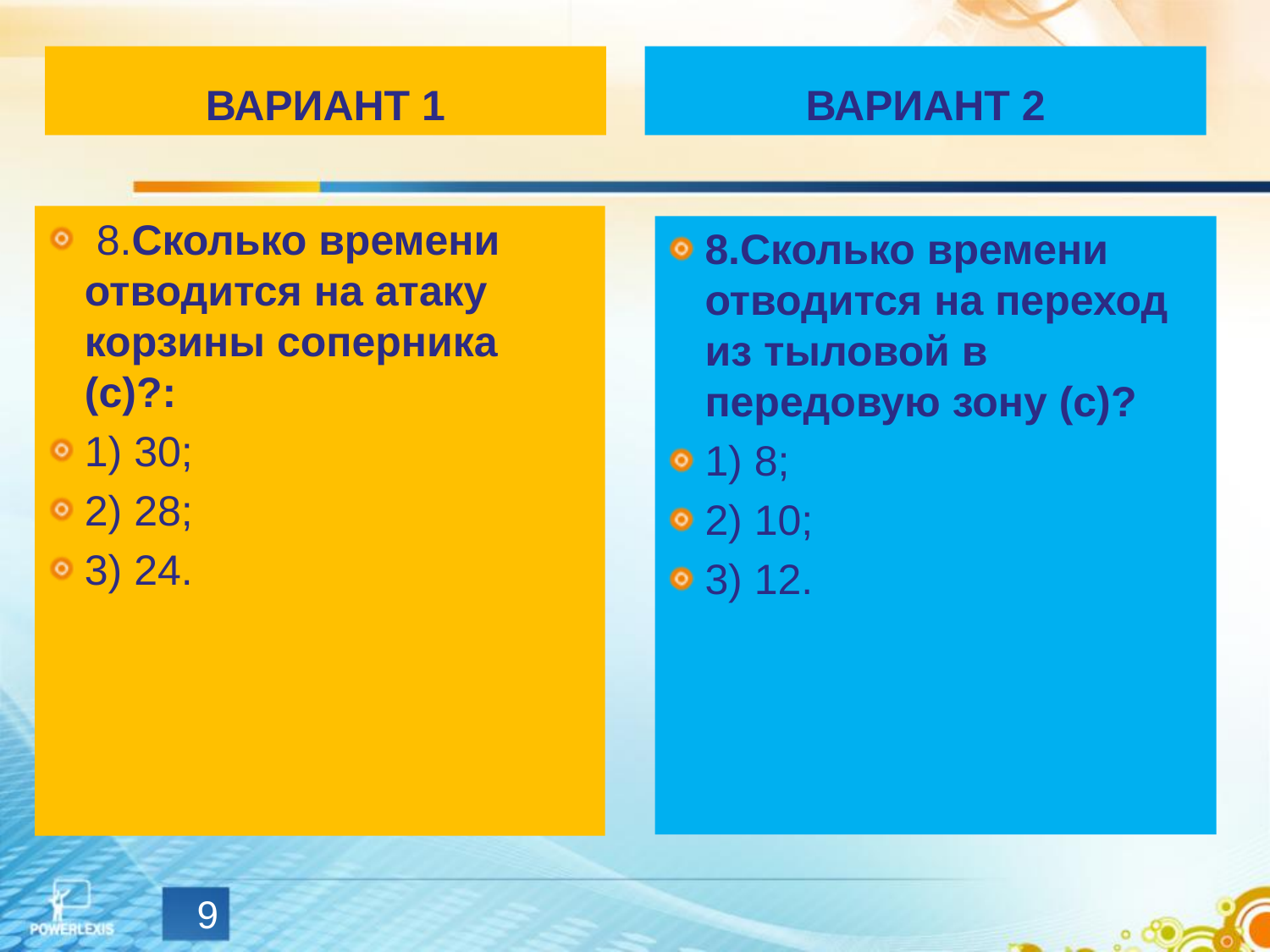

ВАРИАНТ 1
ВАРИАНТ 2
 8.Сколько времени отводится на атаку корзины соперника (с)?:
1) 30;
2) 28;
3) 24.
8.Сколько времени отводится на переход из тыловой в передовую зону (с)?
1) 8;
2) 10;
3) 12.
9